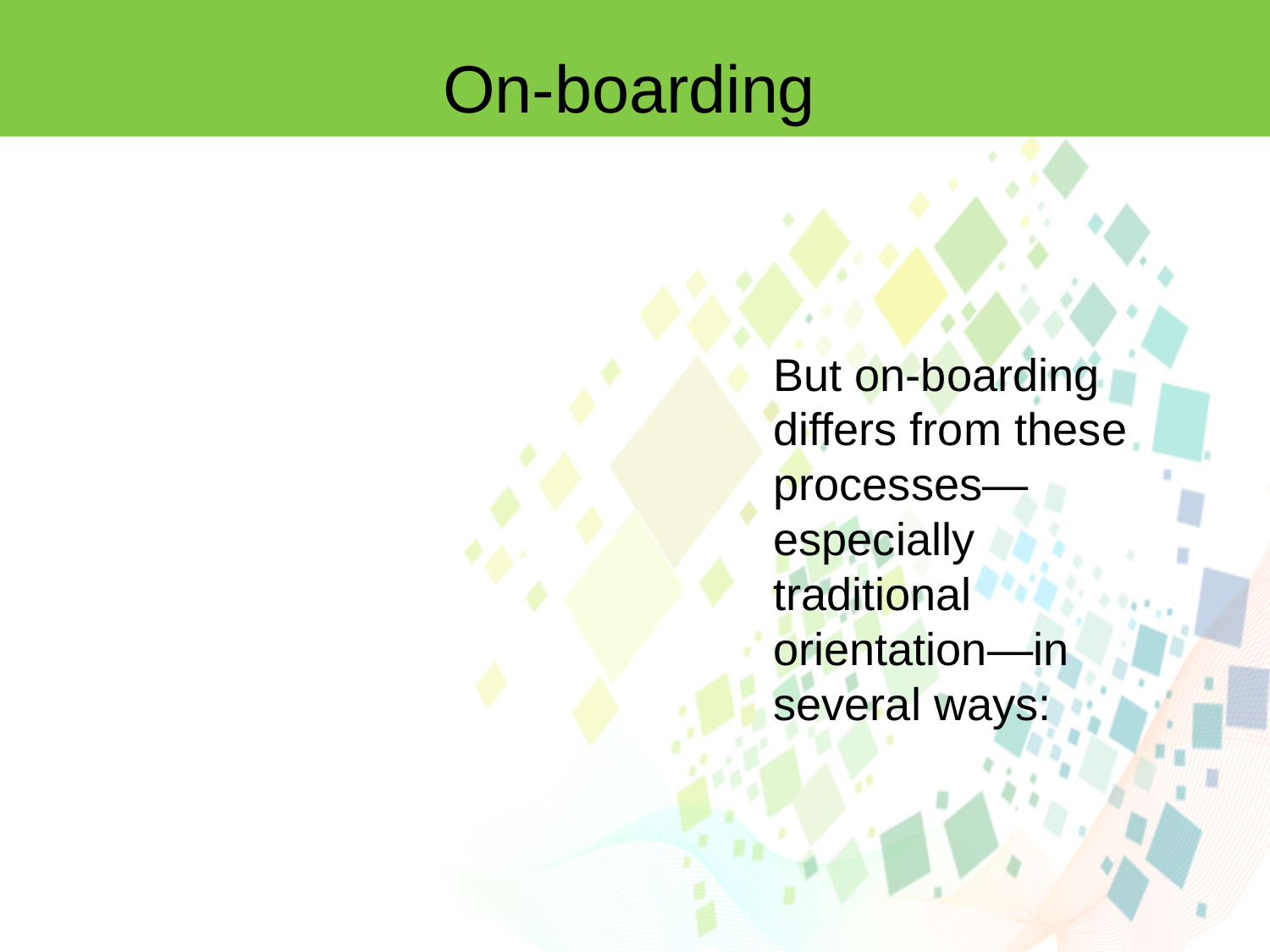

On-boarding
But on-boarding differs from these processes—especially traditional orientation—in several ways: